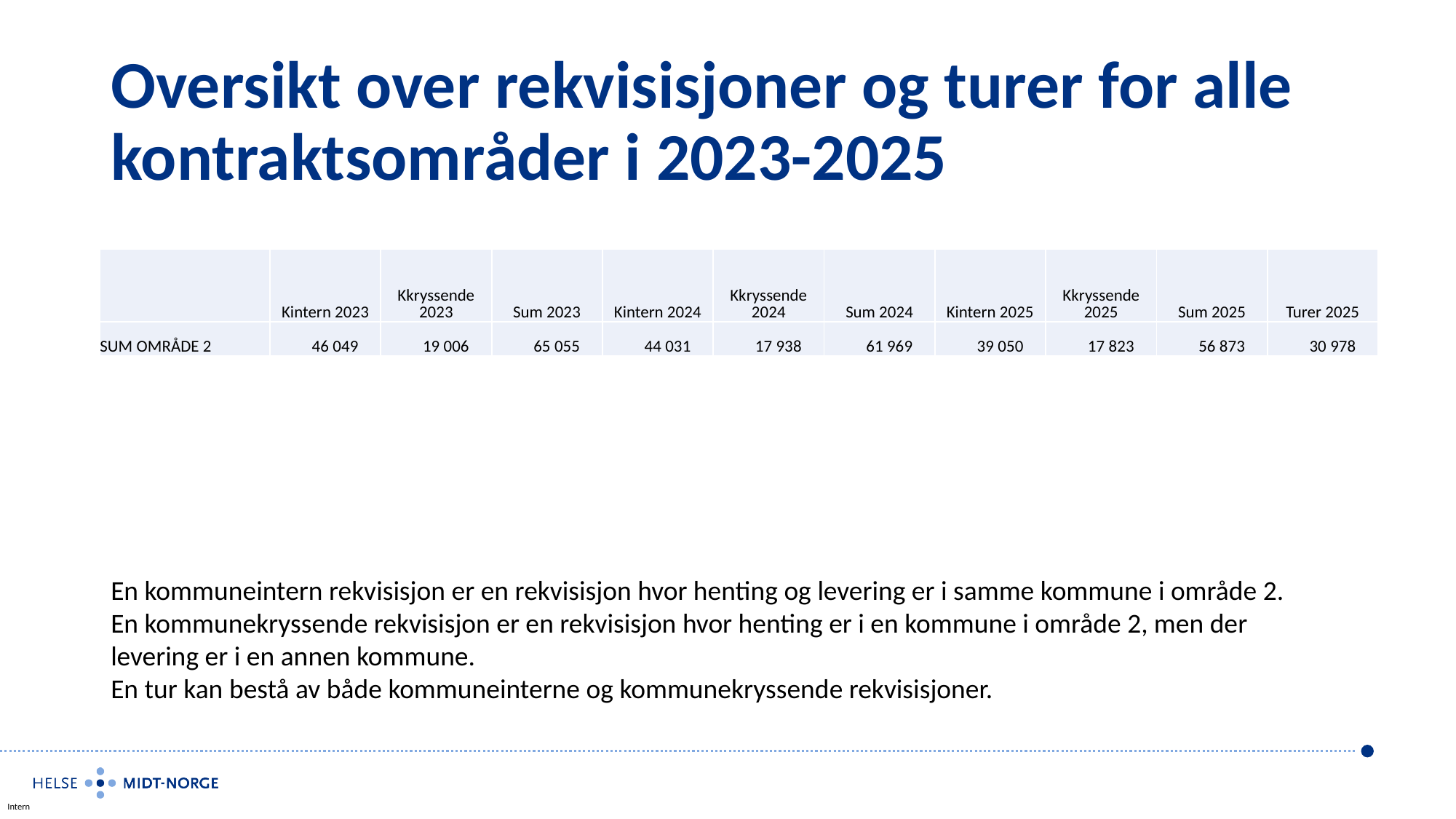

# Oversikt over rekvisisjoner og turer for alle kontraktsområder i 2023-2025
|  | Kintern 2023 | Kkryssende 2023 | Sum 2023 | Kintern 2024 | Kkryssende 2024 | Sum 2024 | Kintern 2025 | Kkryssende 2025 | Sum 2025 | Turer 2025 |
| --- | --- | --- | --- | --- | --- | --- | --- | --- | --- | --- |
| SUM OMRÅDE 2 | 46 049 | 19 006 | 65 055 | 44 031 | 17 938 | 61 969 | 39 050 | 17 823 | 56 873 | 30 978 |
En kommuneintern rekvisisjon er en rekvisisjon hvor henting og levering er i samme kommune i område 2.
En kommunekryssende rekvisisjon er en rekvisisjon hvor henting er i en kommune i område 2, men der levering er i en annen kommune.
En tur kan bestå av både kommuneinterne og kommunekryssende rekvisisjoner.